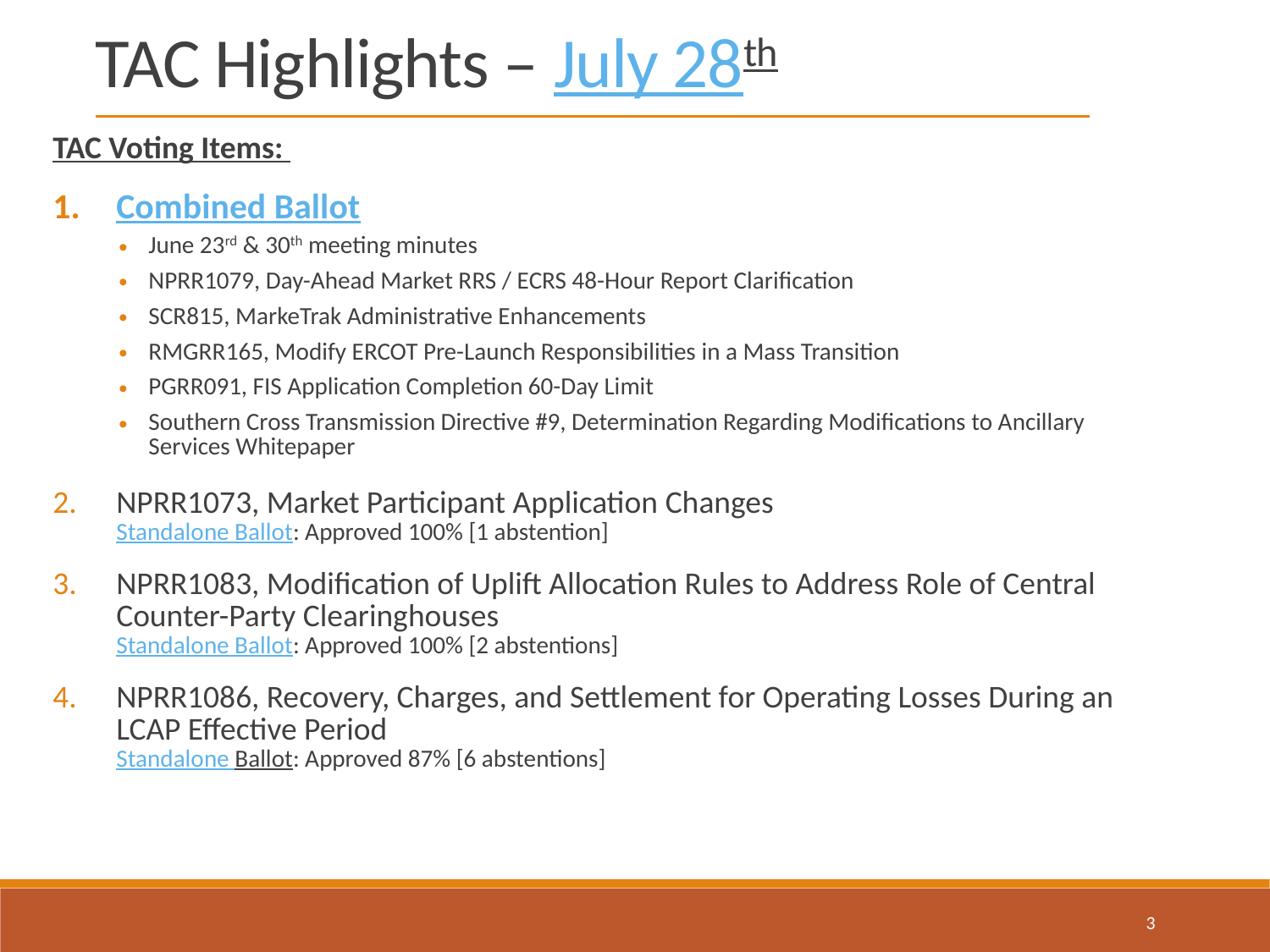

TAC Highlights – July 28th
TAC Voting Items:
Combined Ballot
June 23rd & 30th meeting minutes
NPRR1079, Day-Ahead Market RRS / ECRS 48-Hour Report Clarification
SCR815, MarkeTrak Administrative Enhancements
RMGRR165, Modify ERCOT Pre-Launch Responsibilities in a Mass Transition
PGRR091, FIS Application Completion 60-Day Limit
Southern Cross Transmission Directive #9, Determination Regarding Modifications to Ancillary Services Whitepaper
NPRR1073, Market Participant Application Changes
Standalone Ballot: Approved 100% [1 abstention]
NPRR1083, Modification of Uplift Allocation Rules to Address Role of Central Counter-Party Clearinghouses
Standalone Ballot: Approved 100% [2 abstentions]
NPRR1086, Recovery, Charges, and Settlement for Operating Losses During an LCAP Effective Period
Standalone Ballot: Approved 87% [6 abstentions]

3